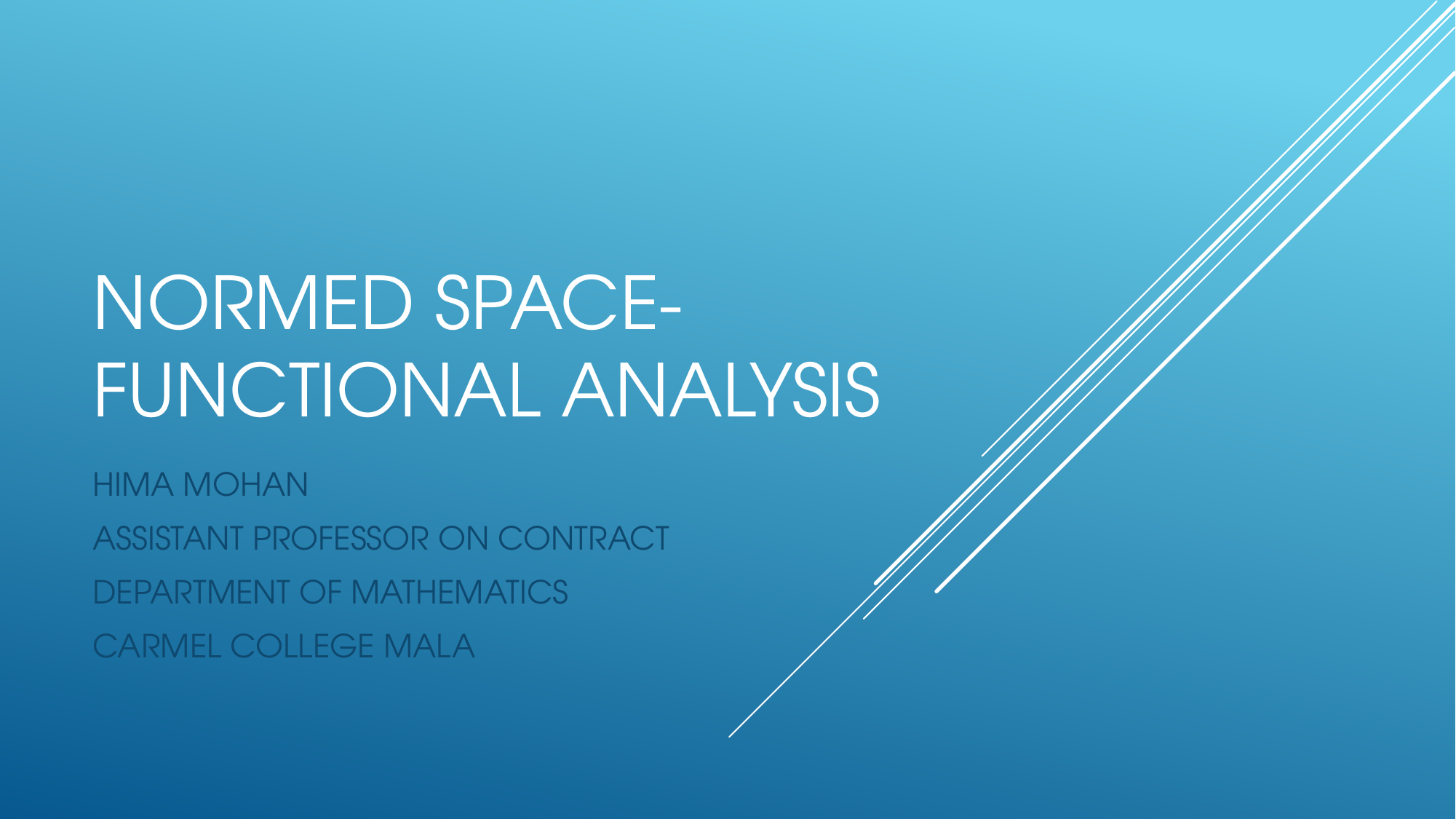

# NORMED SPACE-FUNCTIONAL ANALYSIS
HIMA MOHAN
ASSISTANT PROFESSOR ON CONTRACT
DEPARTMENT OF MATHEMATICS
CARMEL COLLEGE MALA